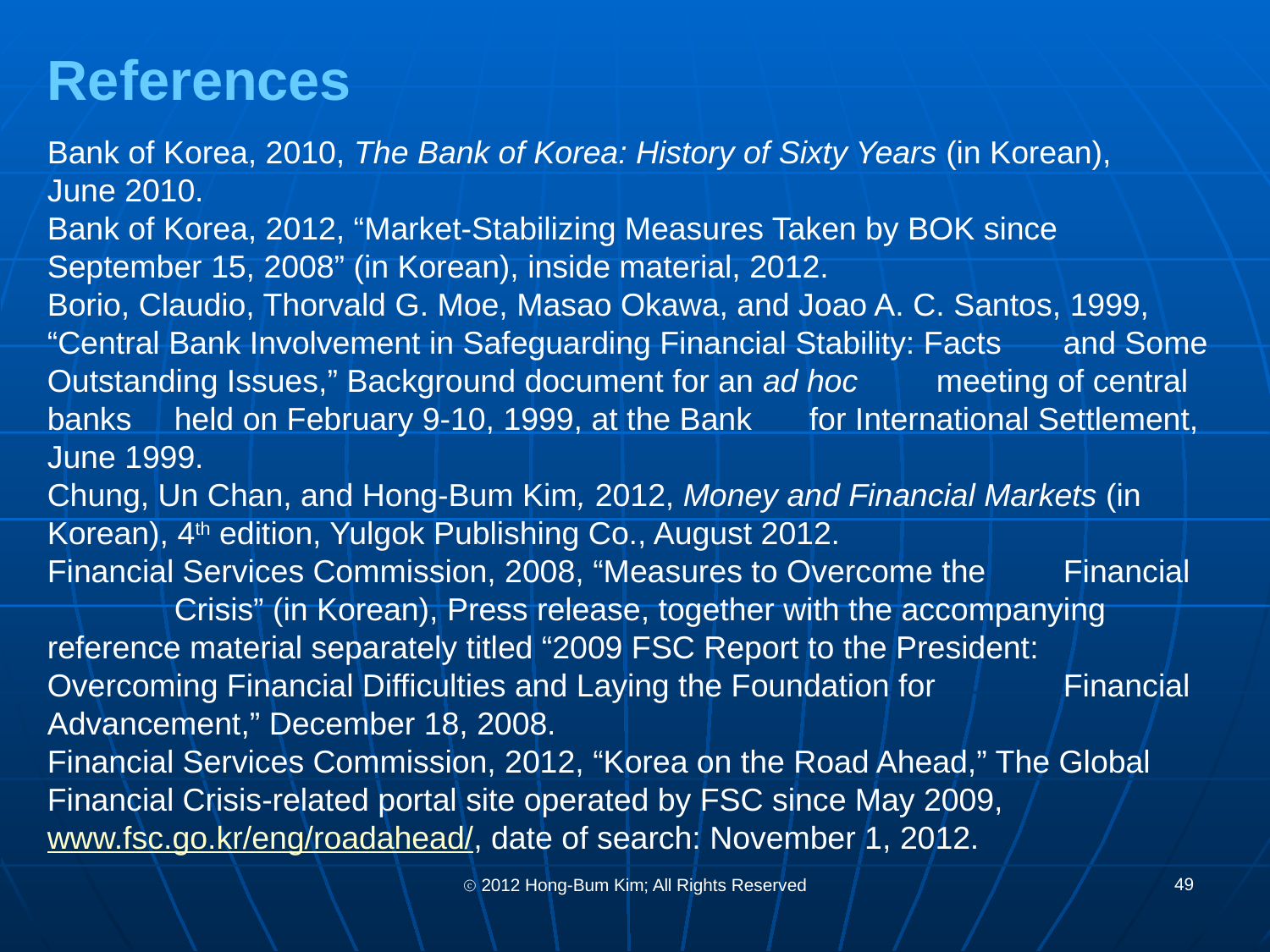

References

Bank of Korea, 2010, The Bank of Korea: History of Sixty Years (in Korean), 	June 2010.
Bank of Korea, 2012, “Market-Stabilizing Measures Taken by BOK since 	September 15, 2008” (in Korean), inside material, 2012.
Borio, Claudio, Thorvald G. Moe, Masao Okawa, and Joao A. C. Santos, 1999,  	“Central Bank Involvement in Safeguarding Financial Stability: Facts 	and Some Outstanding Issues,” Background document for an ad hoc 	meeting of central banks 	held on February 9-10, 1999, at the Bank 	for International Settlement, June 1999.
Chung, Un Chan, and Hong-Bum Kim, 2012, Money and Financial Markets (in 	Korean), 4th edition, Yulgok Publishing Co., August 2012.
Financial Services Commission, 2008, “Measures to Overcome the 	Financial 	Crisis” (in Korean), Press release, together with the accompanying  	reference material separately titled “2009 FSC Report to the President: 	Overcoming Financial Difficulties and Laying the Foundation for 	Financial Advancement,” December 18, 2008.
Financial Services Commission, 2012, “Korea on the Road Ahead,” The Global 	Financial Crisis-related portal site operated by FSC since May 2009, 	www.fsc.go.kr/eng/roadahead/, date of search: November 1, 2012.

49
ⓒ 2012 Hong-Bum Kim; All Rights Reserved